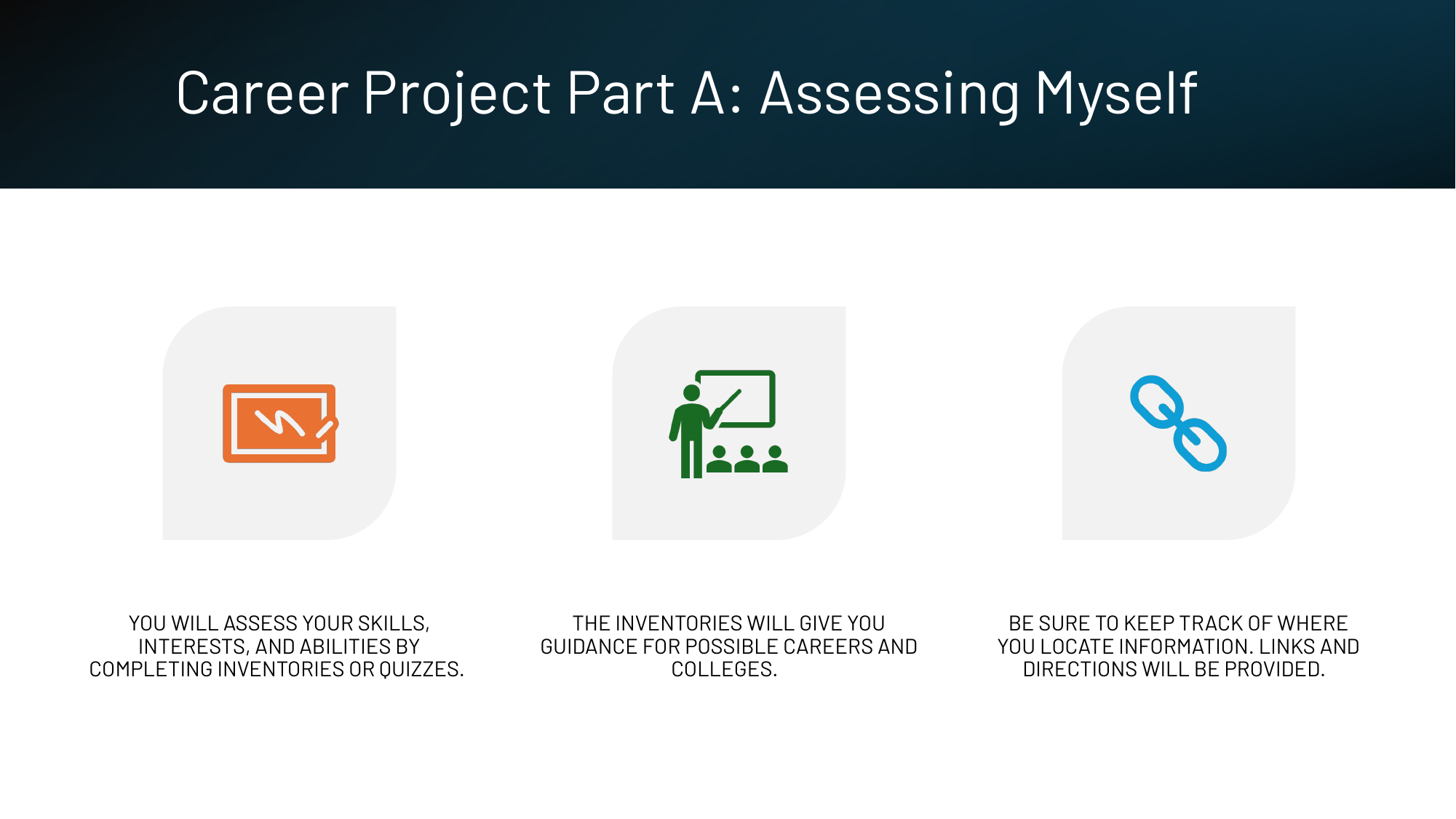

# Career Project Part A: Assessing Myself
You will assess your skills, interests, and abilities by completing inventories or quizzes.
The inventories will give you guidance for possible careers and colleges.
Be sure to keep track of where you locate information. Links and directions will be provided.